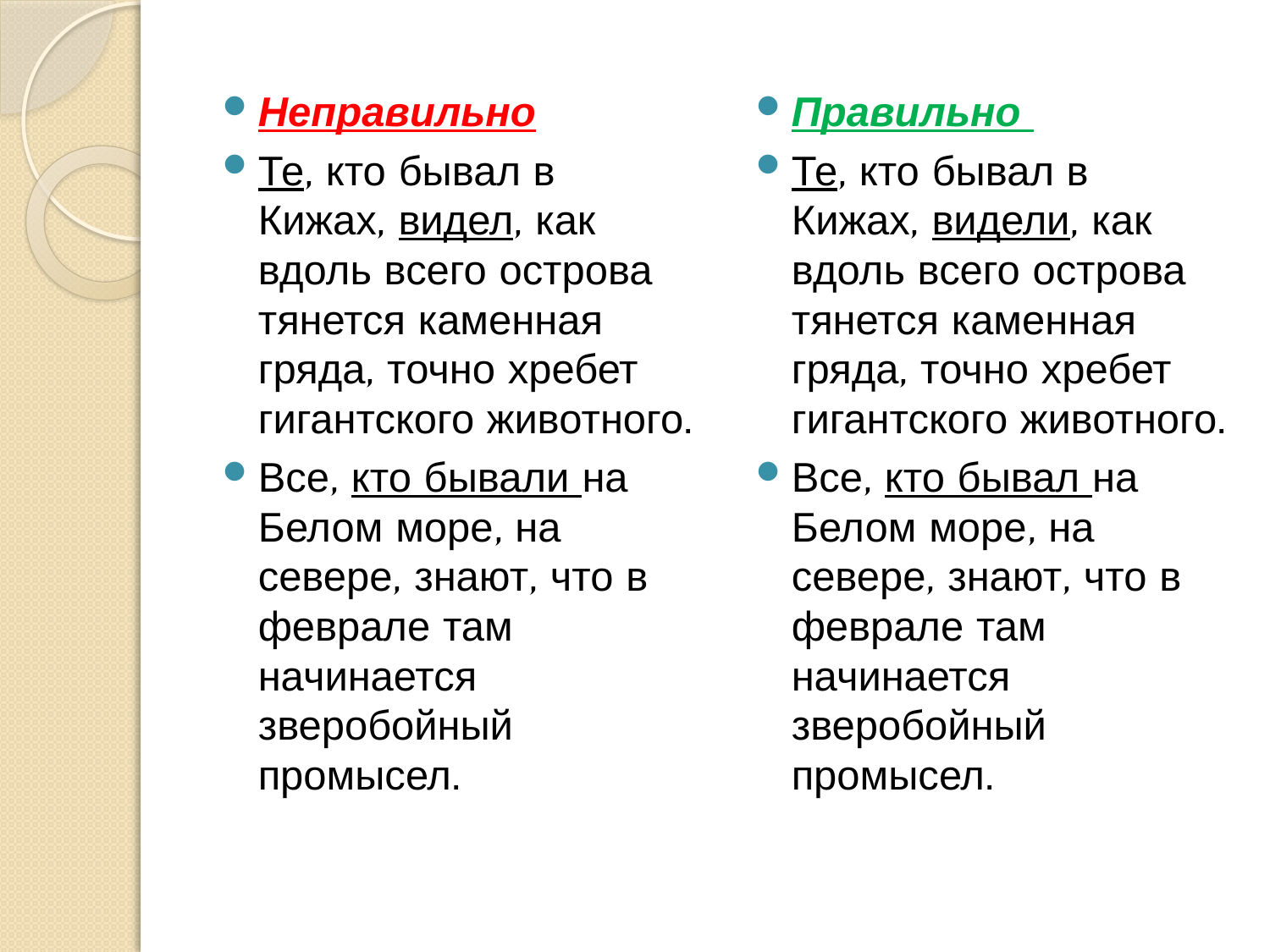

#
Неправильно
Те, кто бывал в Кижах, видел, как вдоль всего острова тянется каменная гряда, точно хребет гигантского животного.
Все, кто бывали на Белом море, на севере, знают, что в феврале там начинается зверобойный промысел.
Правильно
Те, кто бывал в Кижах, видели, как вдоль всего острова тянется каменная гряда, точно хребет гигантского животного.
Все, кто бывал на Белом море, на севере, знают, что в феврале там начинается зверобойный промысел.